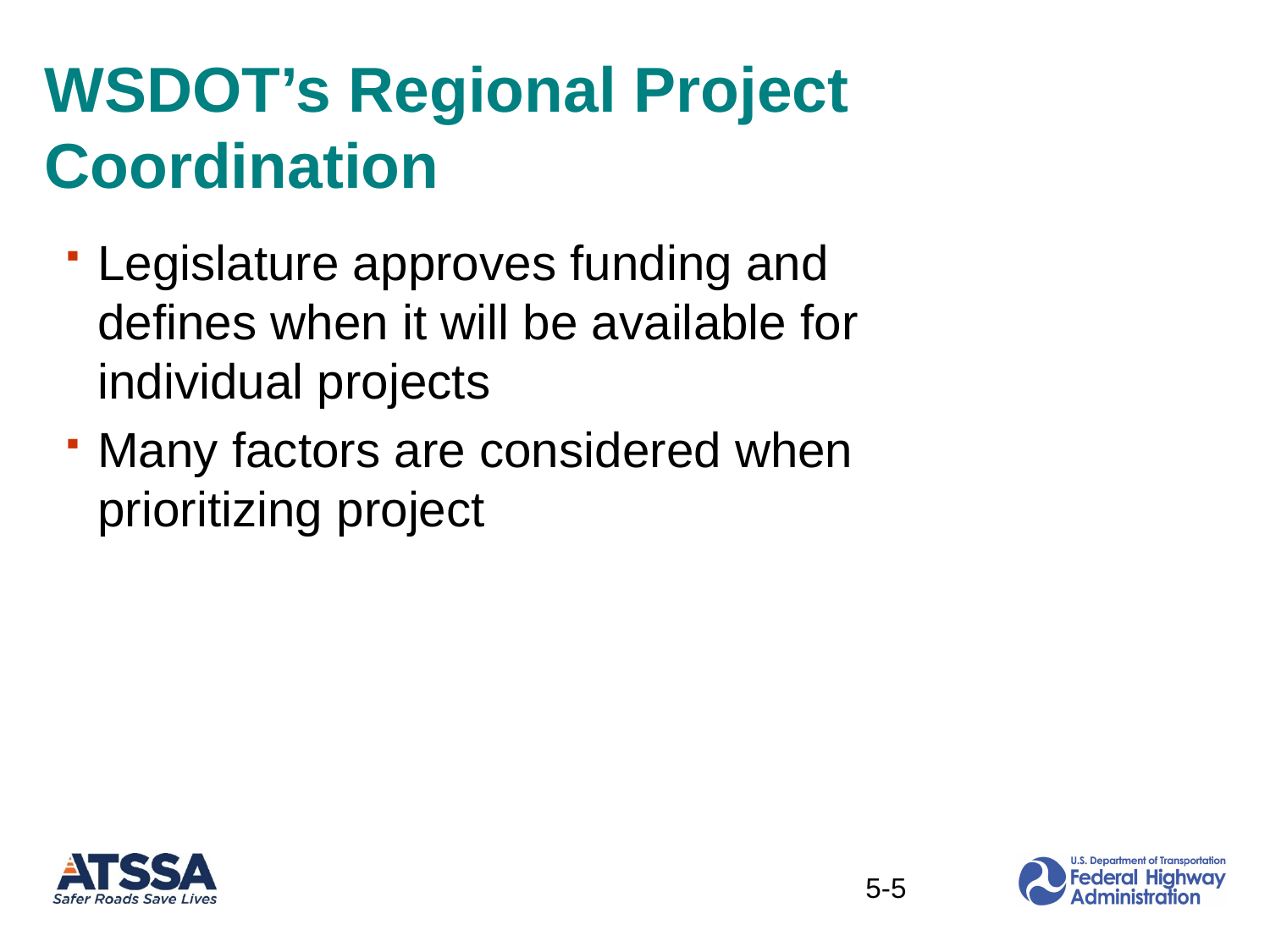

# WSDOT’s Regional Project Coordination
Legislature approves funding and defines when it will be available for individual projects
Many factors are considered when prioritizing project